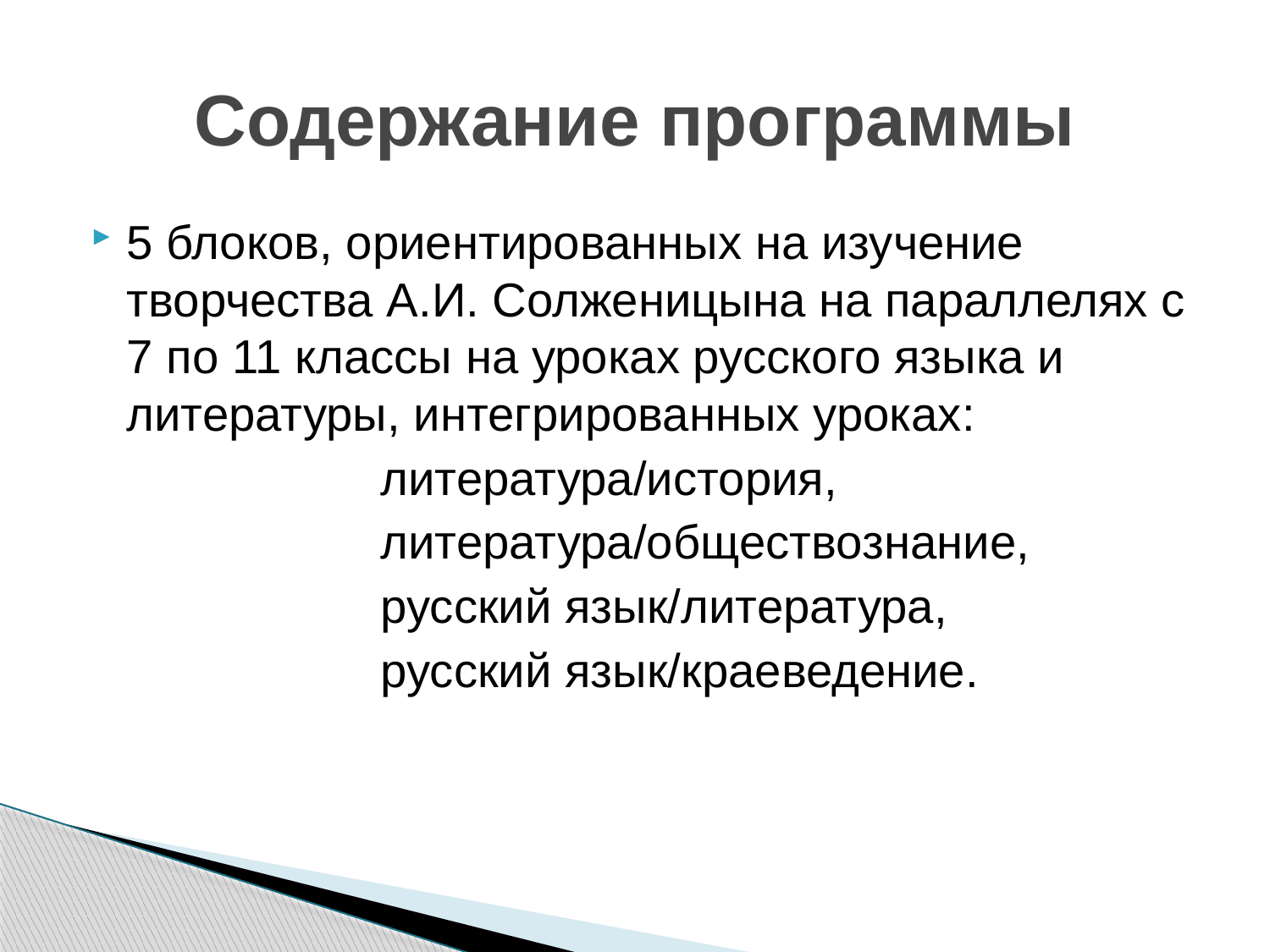

# Содержание программы
5 блоков, ориентированных на изучение творчества А.И. Солженицына на параллелях с 7 по 11 классы на уроках русского языка и литературы, интегрированных уроках:
			литература/история,
			литература/обществознание,
			русский язык/литература,
			русский язык/краеведение.